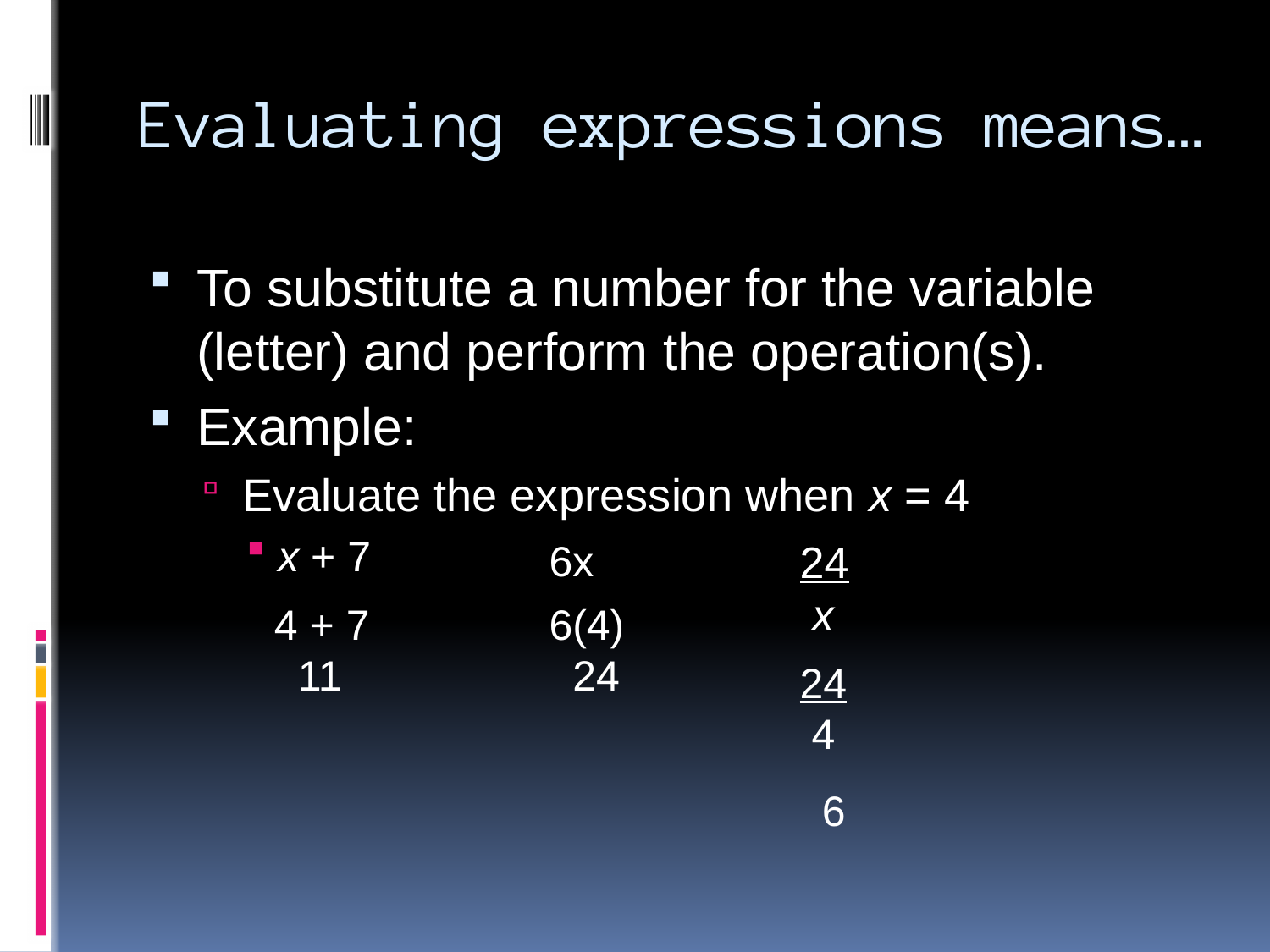

# Evaluating expressions means…
To substitute a number for the variable (letter) and perform the operation(s).
Example:
Evaluate the expression when x = 4
x + 7

6x
24
 x
4 + 7
  11
6(4)
  24
24
 4
6